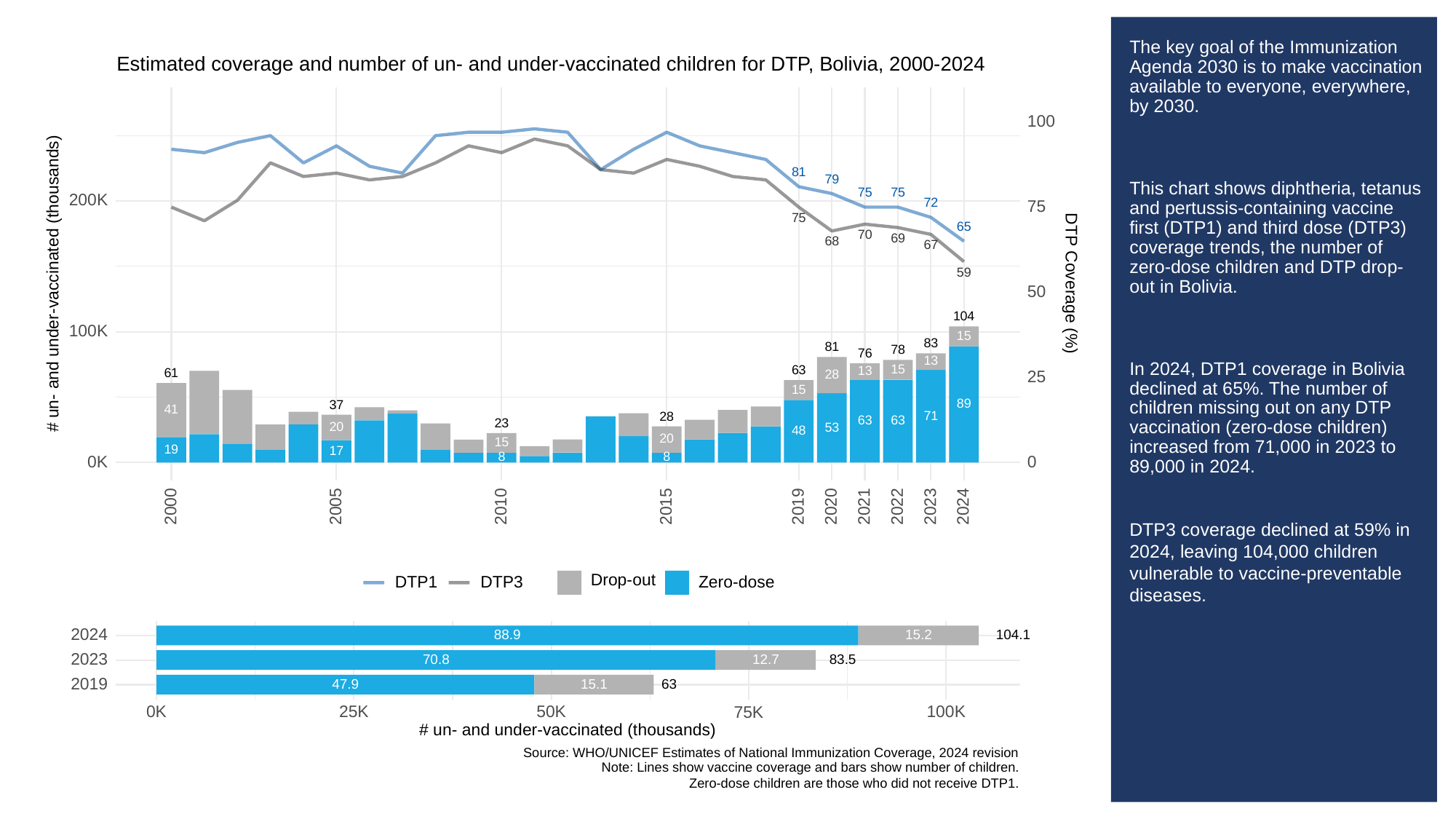

# The key goal of the Immunization Agenda 2030 is to make vaccination available to everyone, everywhere, by 2030.

This chart shows diphtheria, tetanus and pertussis-containing vaccine first (DTP1) and third dose (DTP3) coverage trends, the number of zero-dose children and DTP drop-out in Bolivia.

In 2024, DTP1 coverage in Bolivia declined at 65%. The number of children missing out on any DTP vaccination (zero-dose children) increased from 71,000 in 2023 to 89,000 in 2024.

DTP3 coverage declined at 59% in 2024, leaving 104,000 children vulnerable to vaccine-preventable diseases.

Estimated coverage and number of un- and under-vaccinated children for DTP, Bolivia, 2000-2024

100

81
79
75
75
200K
72

75
75
65
70
69
68
67

59
# un- and under-vaccinated (thousands)
DTP Coverage (%)
50
104
100K

15

83
81
78

76

13

15
63
13
61

28

25

15

89

37
41

71

28

63
63

23

20
53

48

20

15

19

17

8
8

0K
0

2023
2000
2005
2010
2015
2019
2020
2021
2022
2024

Drop-out
DTP3
Zero-dose
DTP1

2024
88.9
15.2
104.1

2023
83.5
70.8
12.7

2019
63
47.9
15.1

0K
25K
50K
100K
75K
# un- and under-vaccinated (thousands)
Source: WHO/UNICEF Estimates of National Immunization Coverage, 2024 revision
Note: Lines show vaccine coverage and bars show number of children.
Zero-dose children are those who did not receive DTP1.